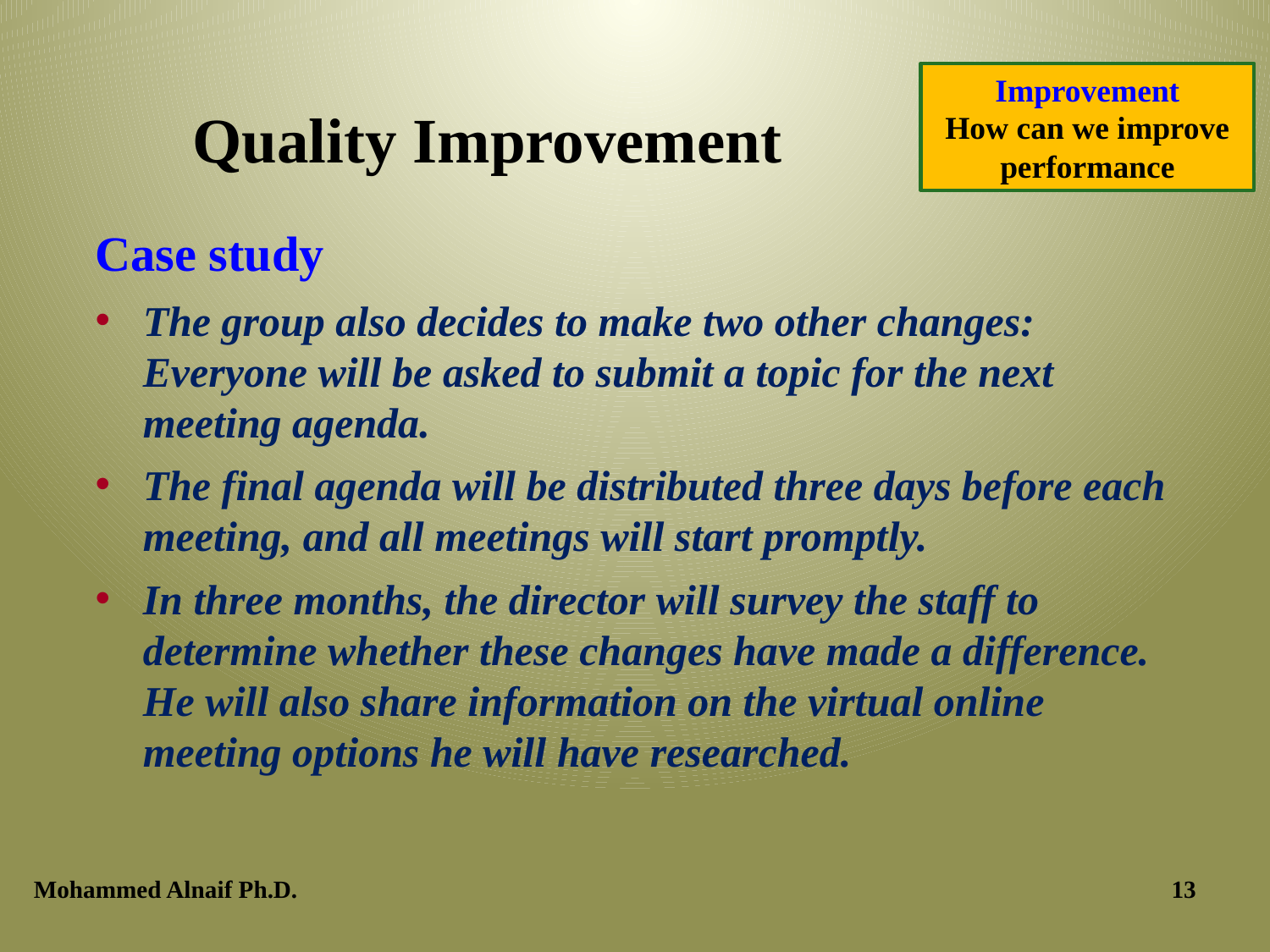

Improvement
How can we improve performance
# Quality Improvement
Case study
The group also decides to make two other changes: Everyone will be asked to submit a topic for the next meeting agenda.
The final agenda will be distributed three days before each meeting, and all meetings will start promptly.
In three months, the director will survey the staff to determine whether these changes have made a difference. He will also share information on the virtual online meeting options he will have researched.
Mohammed Alnaif Ph.D.
13